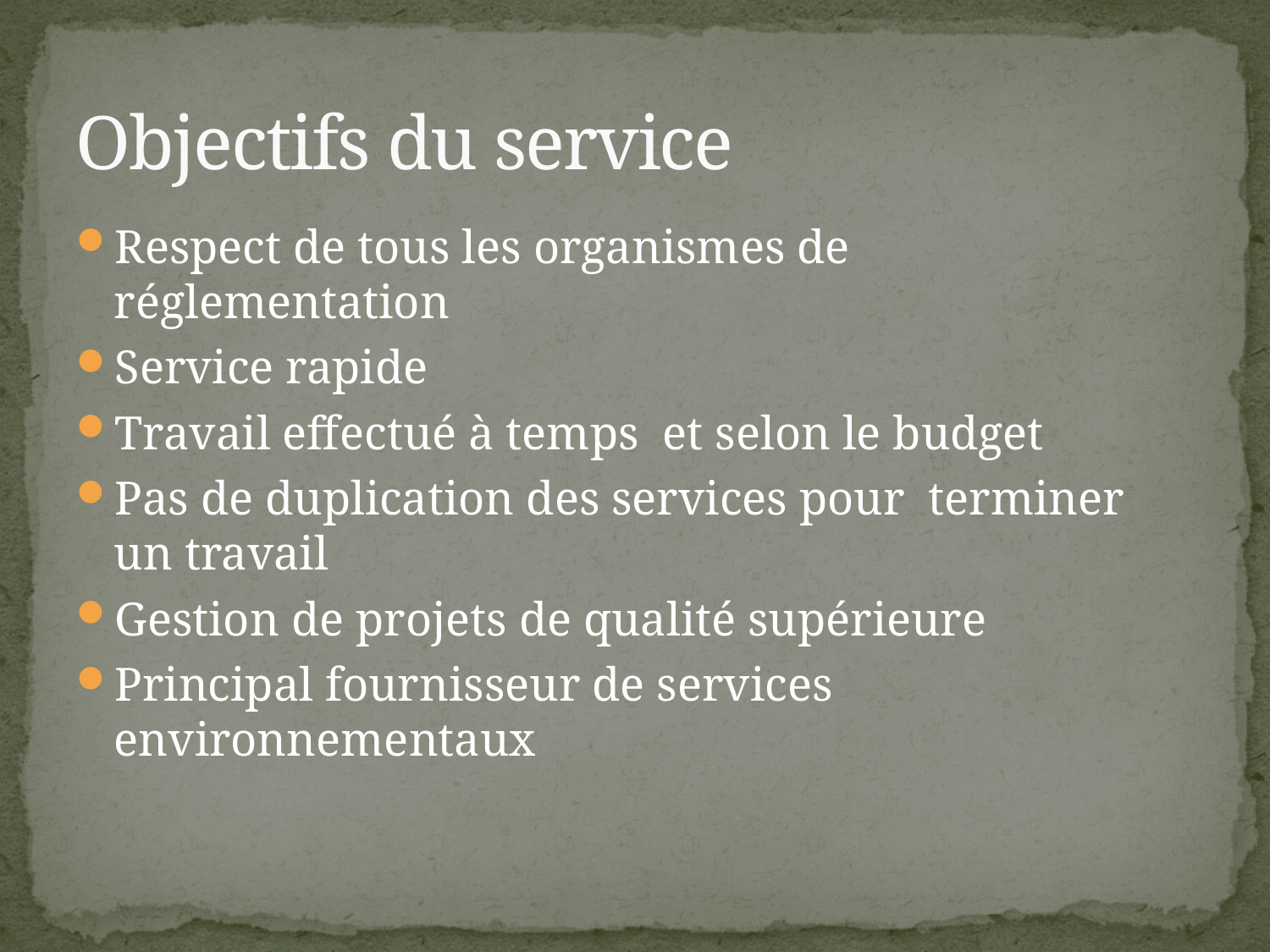

# Objectifs du service
Respect de tous les organismes de réglementation
Service rapide
Travail effectué à temps  et selon le budget
Pas de duplication des services pour  terminer un travail
Gestion de projets de qualité supérieure
Principal fournisseur de services environnementaux